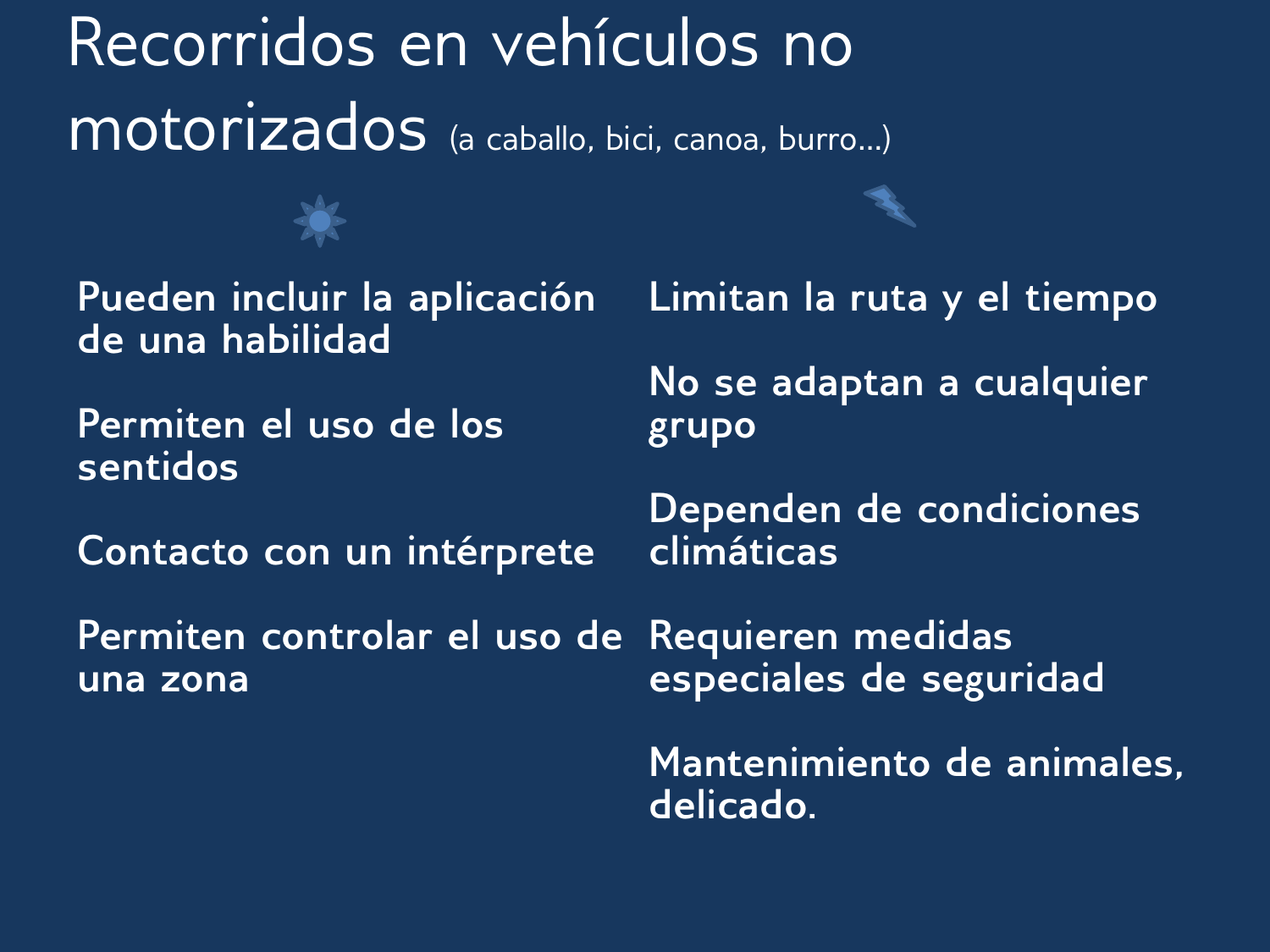

Recorridos en vehículos no motorizados (a caballo, bici, canoa, burro…)
| Pueden incluir la aplicación de una habilidad Permiten el uso de los sentidos Contacto con un intérprete Permiten controlar el uso de una zona | Limitan la ruta y el tiempo No se adaptan a cualquier grupo Dependen de condiciones climáticas Requieren medidas especiales de seguridad Mantenimiento de animales, delicado. |
| --- | --- |